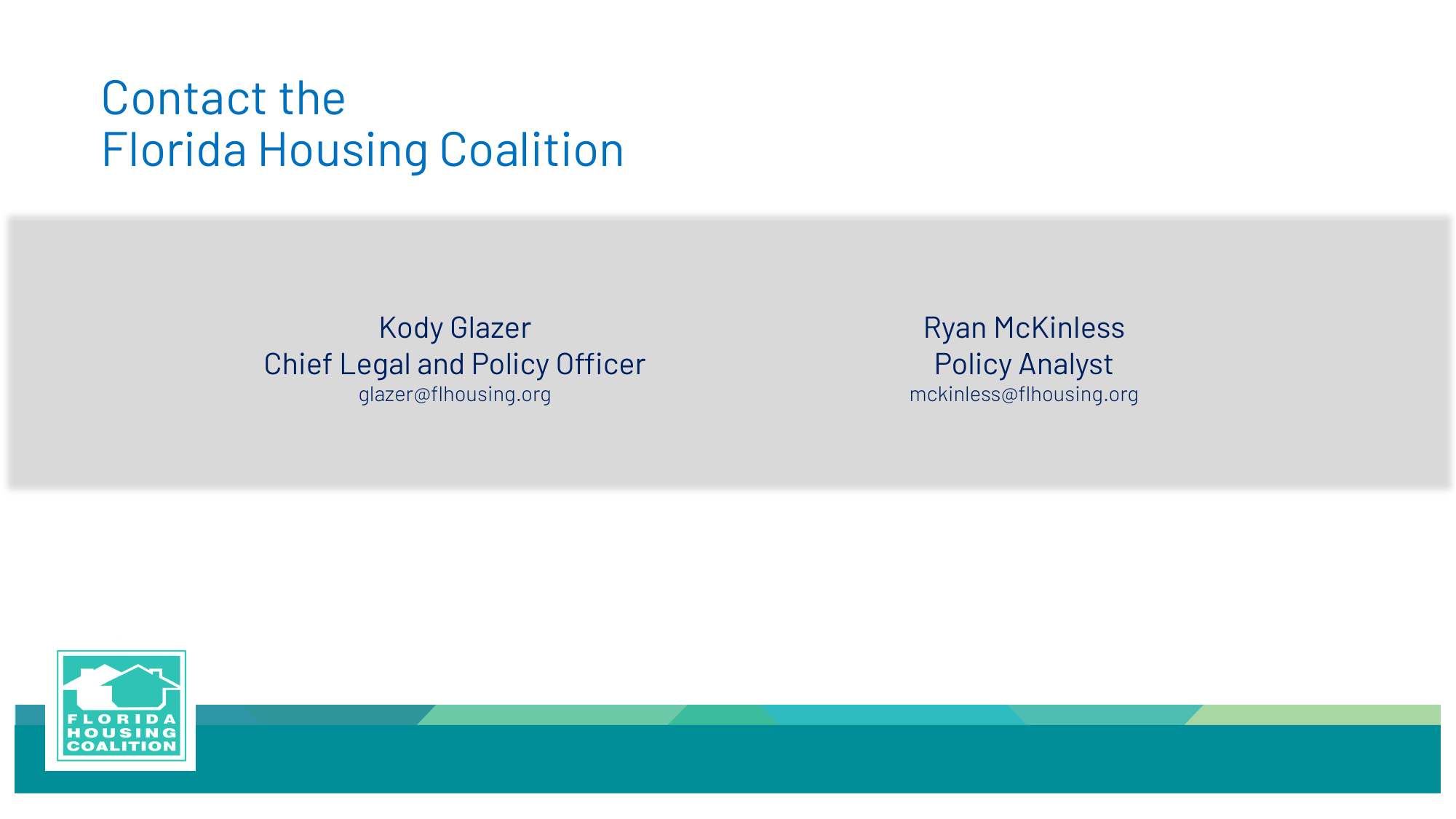

Contact the
Florida Housing Coalition

Ryan McKinless
Policy Analyst
mckinless@flhousing.org

Kody Glazer
Chief Legal and Policy Officer
glazer@flhousing.org